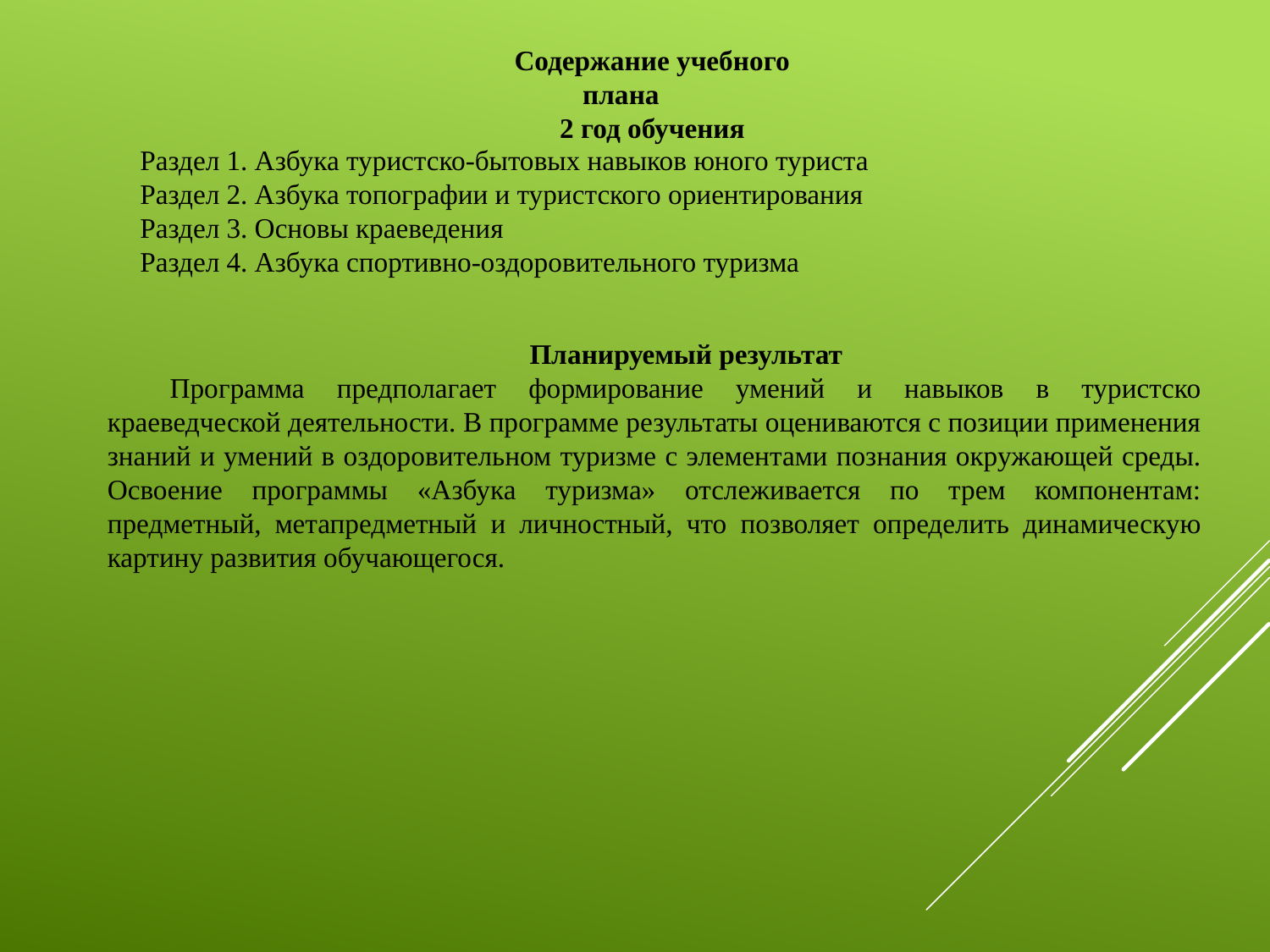

Содержание учебного плана
2 год обучения
Раздел 1. Азбука туристско-бытовых навыков юного туриста
Раздел 2. Азбука топографии и туристского ориентирования
Раздел 3. Основы краеведения
Раздел 4. Азбука спортивно-оздоровительного туризма

Планируемый результат
Программа предполагает формирование умений и навыков в туристско краеведческой деятельности. В программе результаты оцениваются с позиции применения знаний и умений в оздоровительном туризме с элементами познания окружающей среды. Освоение программы «Азбука туризма» отслеживается по трем компонентам: предметный, метапредметный и личностный, что позволяет определить динамическую картину развития обучающегося.